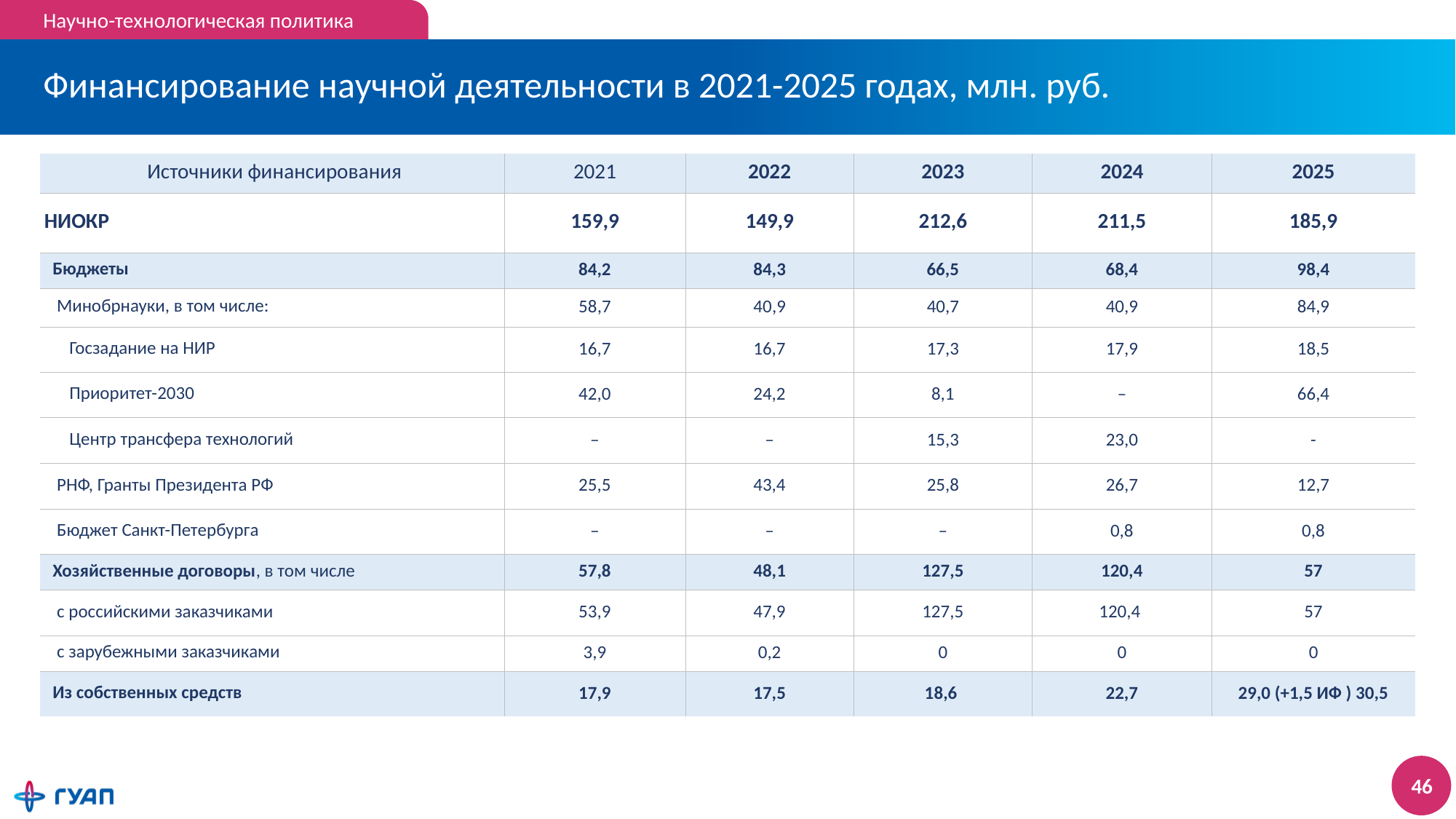

Научно-технологическая политика

# Финансирование научной деятельности в 2021-2025 годах, млн. руб.
| Источники финансирования | 2021 | 2022 | 2023 | 2024 | 2025 |
| --- | --- | --- | --- | --- | --- |
| НИОКР | 159,9 | 149,9 | 212,6 | 211,5 | 185,9 |
| Бюджеты | 84,2 | 84,3 | 66,5 | 68,4 | 98,4 |
| Минобрнауки, в том числе: | 58,7 | 40,9 | 40,7 | 40,9 | 84,9 |
| Госзадание на НИР | 16,7 | 16,7 | 17,3 | 17,9 | 18,5 |
| Приоритет-2030 | 42,0 | 24,2 | 8,1 | ‒ | 66,4 |
| Центр трансфера технологий | ‒ | ‒ | 15,3 | 23,0 | - |
| РНФ, Гранты Президента РФ | 25,5 | 43,4 | 25,8 | 26,7 | 12,7 |
| Бюджет Санкт-Петербурга | ‒ | ‒ | ‒ | 0,8 | 0,8 |
| Хозяйственные договоры, в том числе | 57,8 | 48,1 | 127,5 | 120,4 | 57 |
| с российскими заказчиками | 53,9 | 47,9 | 127,5 | 120,4 | 57 |
| с зарубежными заказчиками | 3,9 | 0,2 | 0 | 0 | 0 |
| Из собственных средств | 17,9 | 17,5 | 18,6 | 22,7 | 29,0 (+1,5 ИФ ) 30,5 |